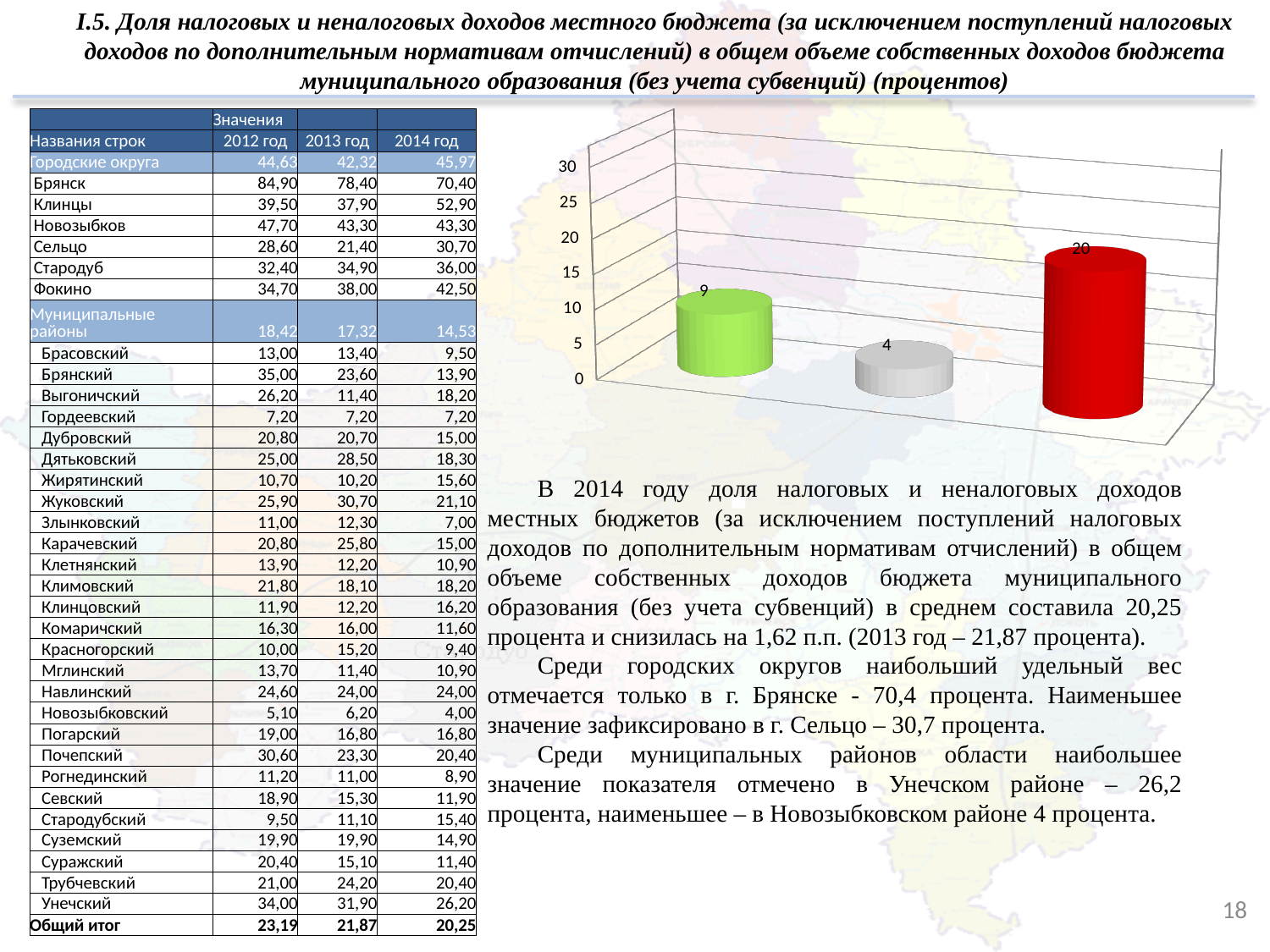

I.5. Доля налоговых и неналоговых доходов местного бюджета (за исключением поступлений налоговых доходов по дополнительным нормативам отчислений) в общем объеме собственных доходов бюджета муниципального образования (без учета субвенций) (процентов)
|  | Значения |  |  |
| --- | --- | --- | --- |
| Названия строк | 2012 год | 2013 год | 2014 год |
| Городские округа | 44,63 | 42,32 | 45,97 |
| Брянск | 84,90 | 78,40 | 70,40 |
| Клинцы | 39,50 | 37,90 | 52,90 |
| Новозыбков | 47,70 | 43,30 | 43,30 |
| Сельцо | 28,60 | 21,40 | 30,70 |
| Стародуб | 32,40 | 34,90 | 36,00 |
| Фокино | 34,70 | 38,00 | 42,50 |
| Муниципальные районы | 18,42 | 17,32 | 14,53 |
| Брасовский | 13,00 | 13,40 | 9,50 |
| Брянский | 35,00 | 23,60 | 13,90 |
| Выгоничский | 26,20 | 11,40 | 18,20 |
| Гордеевский | 7,20 | 7,20 | 7,20 |
| Дубровский | 20,80 | 20,70 | 15,00 |
| Дятьковский | 25,00 | 28,50 | 18,30 |
| Жирятинский | 10,70 | 10,20 | 15,60 |
| Жуковский | 25,90 | 30,70 | 21,10 |
| Злынковский | 11,00 | 12,30 | 7,00 |
| Карачевский | 20,80 | 25,80 | 15,00 |
| Клетнянский | 13,90 | 12,20 | 10,90 |
| Климовский | 21,80 | 18,10 | 18,20 |
| Клинцовский | 11,90 | 12,20 | 16,20 |
| Комаричский | 16,30 | 16,00 | 11,60 |
| Красногорский | 10,00 | 15,20 | 9,40 |
| Мглинский | 13,70 | 11,40 | 10,90 |
| Навлинский | 24,60 | 24,00 | 24,00 |
| Новозыбковский | 5,10 | 6,20 | 4,00 |
| Погарский | 19,00 | 16,80 | 16,80 |
| Почепский | 30,60 | 23,30 | 20,40 |
| Рогнединский | 11,20 | 11,00 | 8,90 |
| Севский | 18,90 | 15,30 | 11,90 |
| Стародубский | 9,50 | 11,10 | 15,40 |
| Суземский | 19,90 | 19,90 | 14,90 |
| Суражский | 20,40 | 15,10 | 11,40 |
| Трубчевский | 21,00 | 24,20 | 20,40 |
| Унечский | 34,00 | 31,90 | 26,20 |
| Общий итог | 23,19 | 21,87 | 20,25 |

[unsupported chart]

В 2014 году доля налоговых и неналоговых доходов местных бюджетов (за исключением поступлений налоговых доходов по дополнительным нормативам отчислений) в общем объеме собственных доходов бюджета муниципального образования (без учета субвенций) в среднем составила 20,25 процента и снизилась на 1,62 п.п. (2013 год – 21,87 процента).
Среди городских округов наибольший удельный вес отмечается только в г. Брянске - 70,4 процента. Наименьшее значение зафиксировано в г. Сельцо – 30,7 процента.
Среди муниципальных районов области наибольшее значение показателя отмечено в Унечском районе – 26,2 процента, наименьшее – в Новозыбковском районе 4 процента.
18